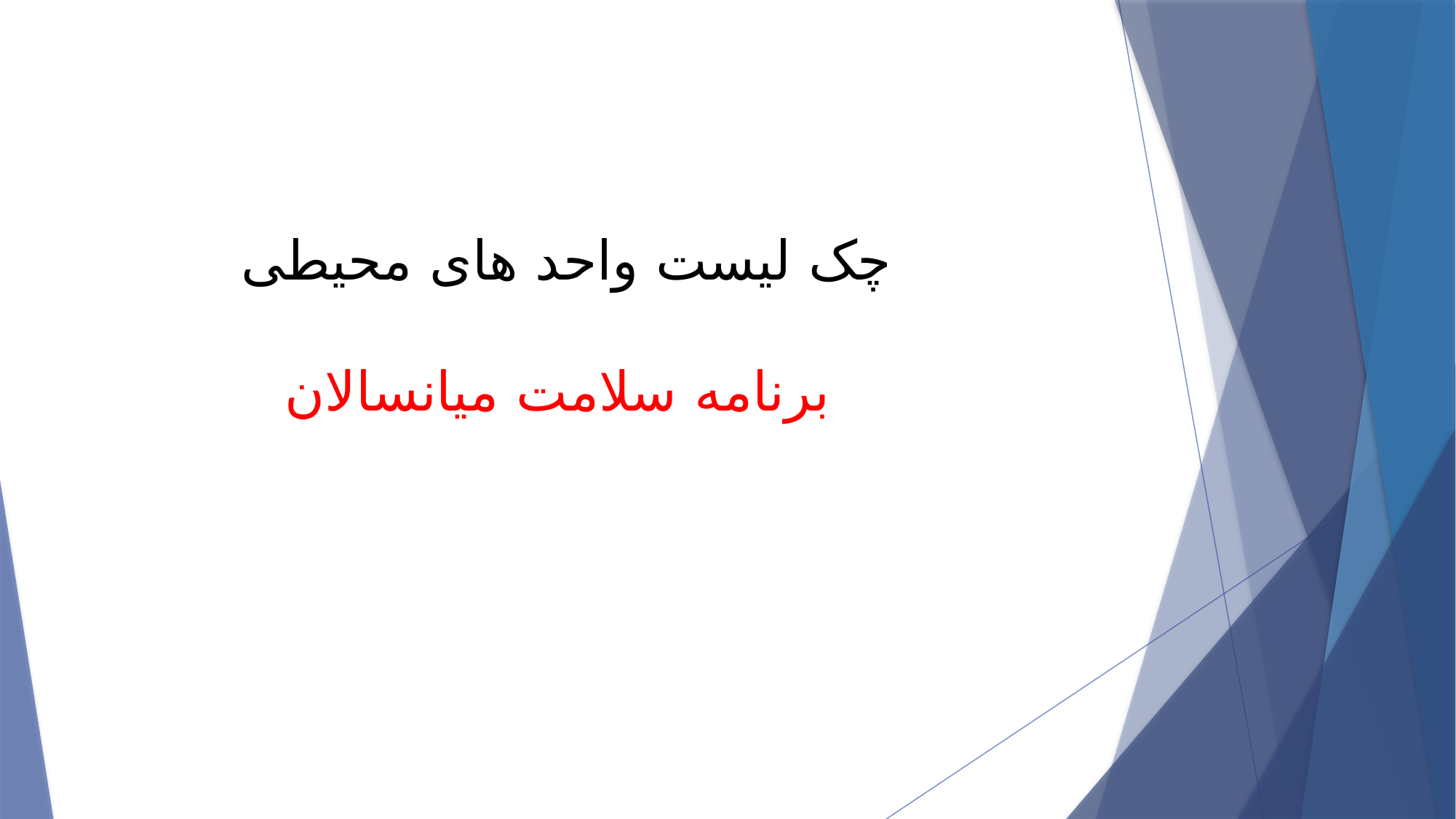

# چک لیست واحد های محیطی برنامه سلامت میانسالان